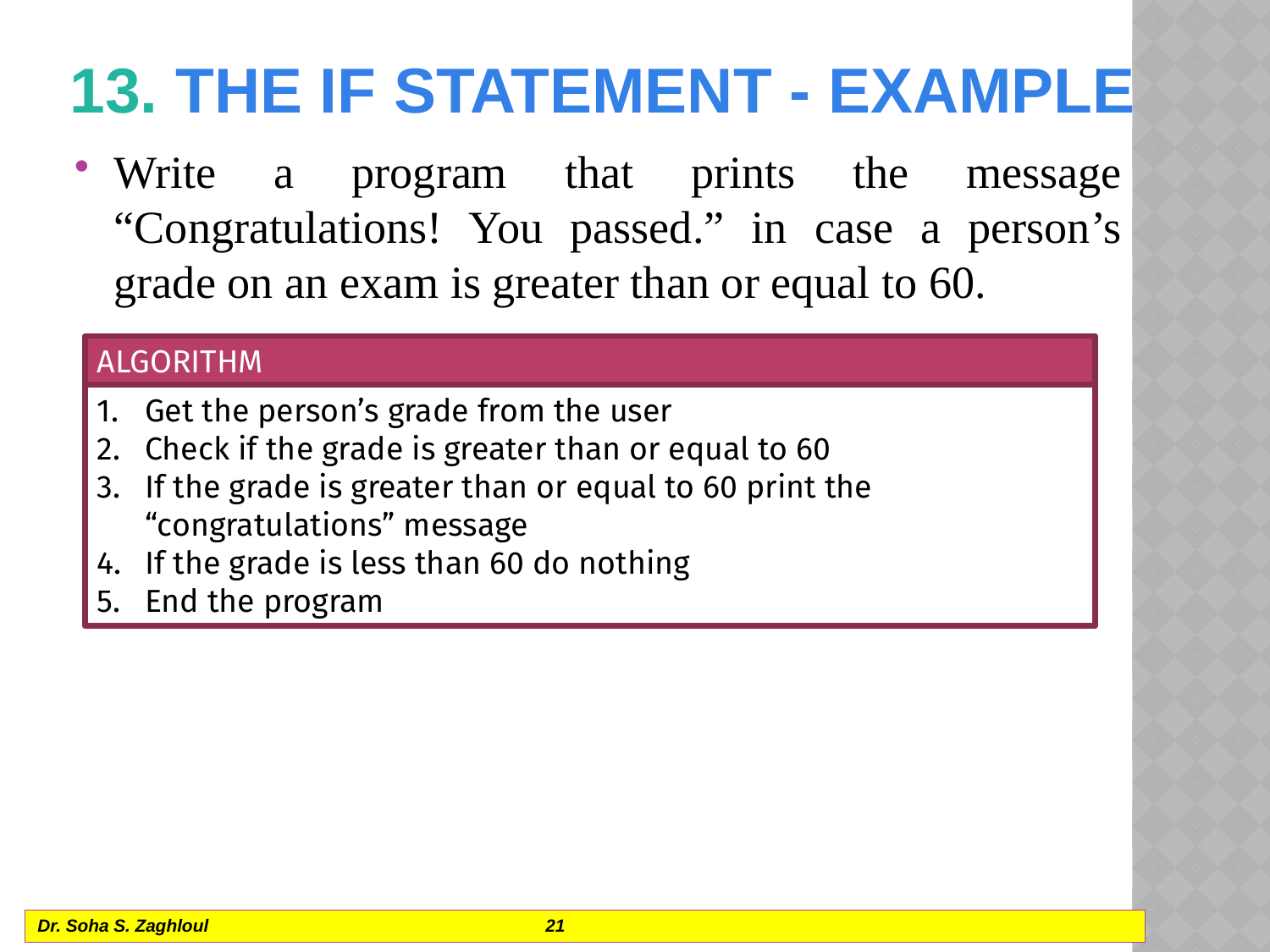

# 13. The if statement - example
Write a program that prints the message “Congratulations! You passed.” in case a person’s grade on an exam is greater than or equal to 60.
ALGORITHM
Get the person’s grade from the user
Check if the grade is greater than or equal to 60
If the grade is greater than or equal to 60 print the “congratulations” message
If the grade is less than 60 do nothing
End the program

Dr. Soha S. Zaghloul			21